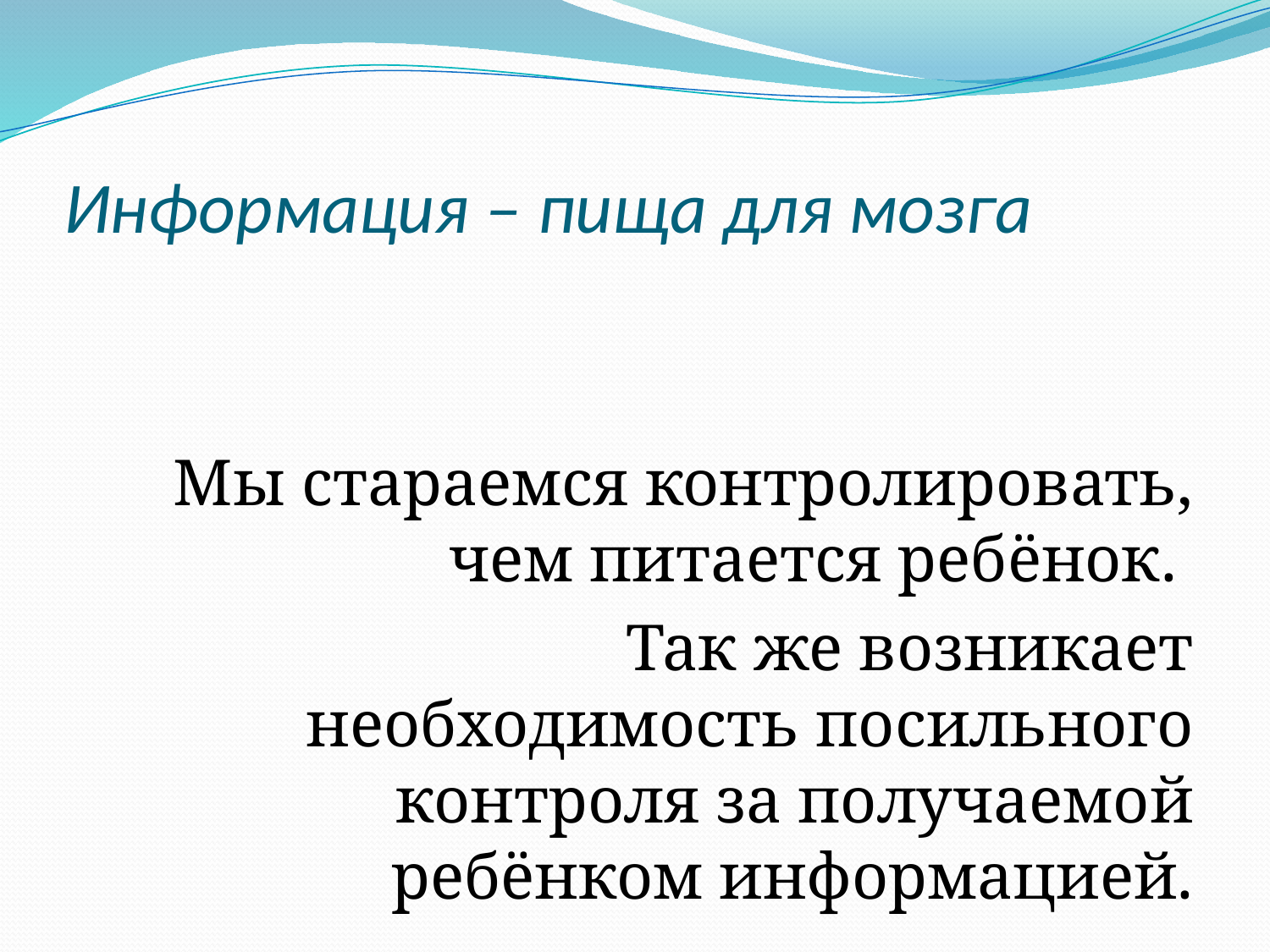

# Информация – пища для мозга
    Мы стараемся контролировать, чем питается ребёнок.
    Так же возникает необходимость посильного контроля за получаемой ребёнком информацией.